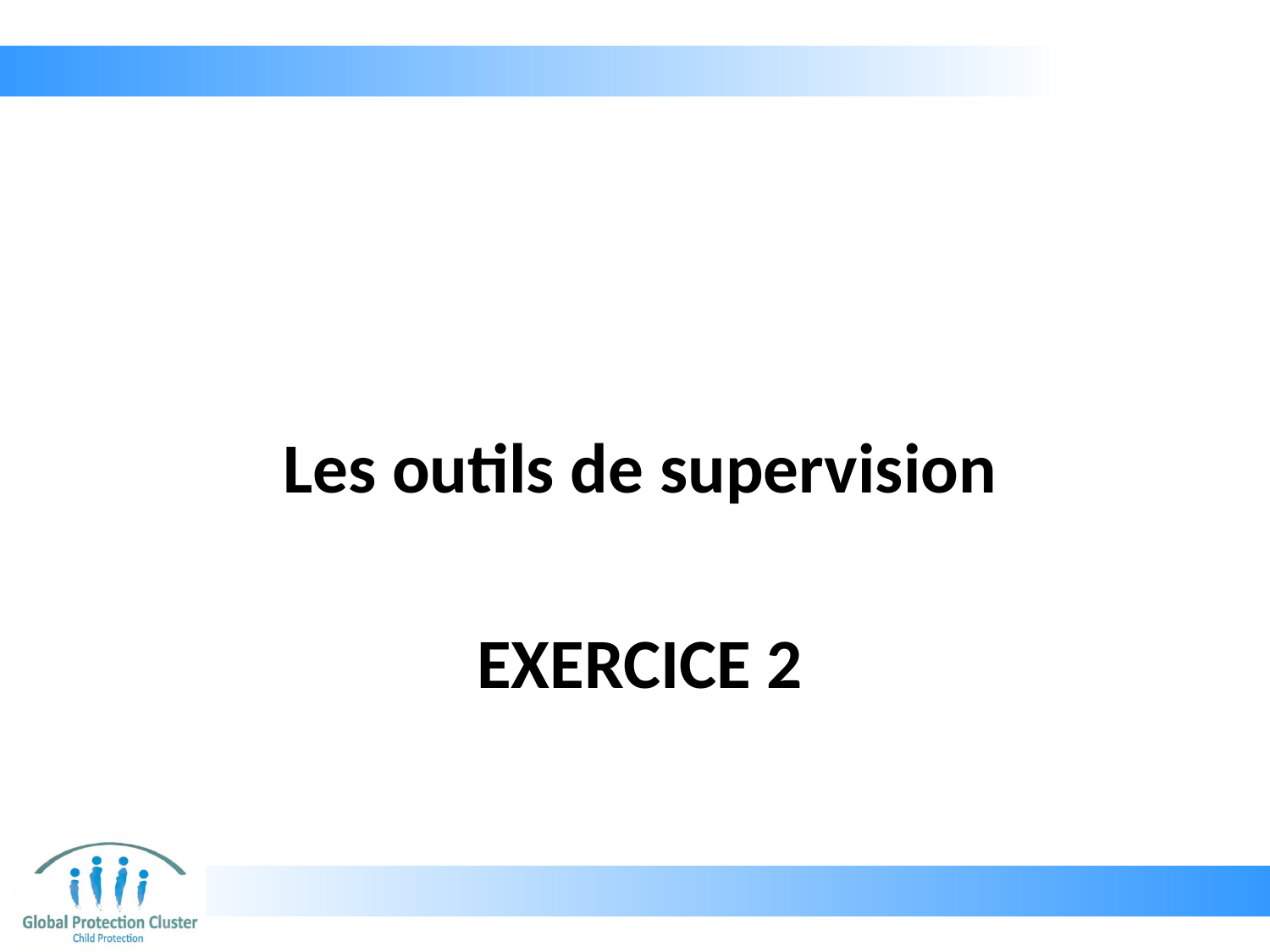

Les outils de supervision

# ExerciCe 2